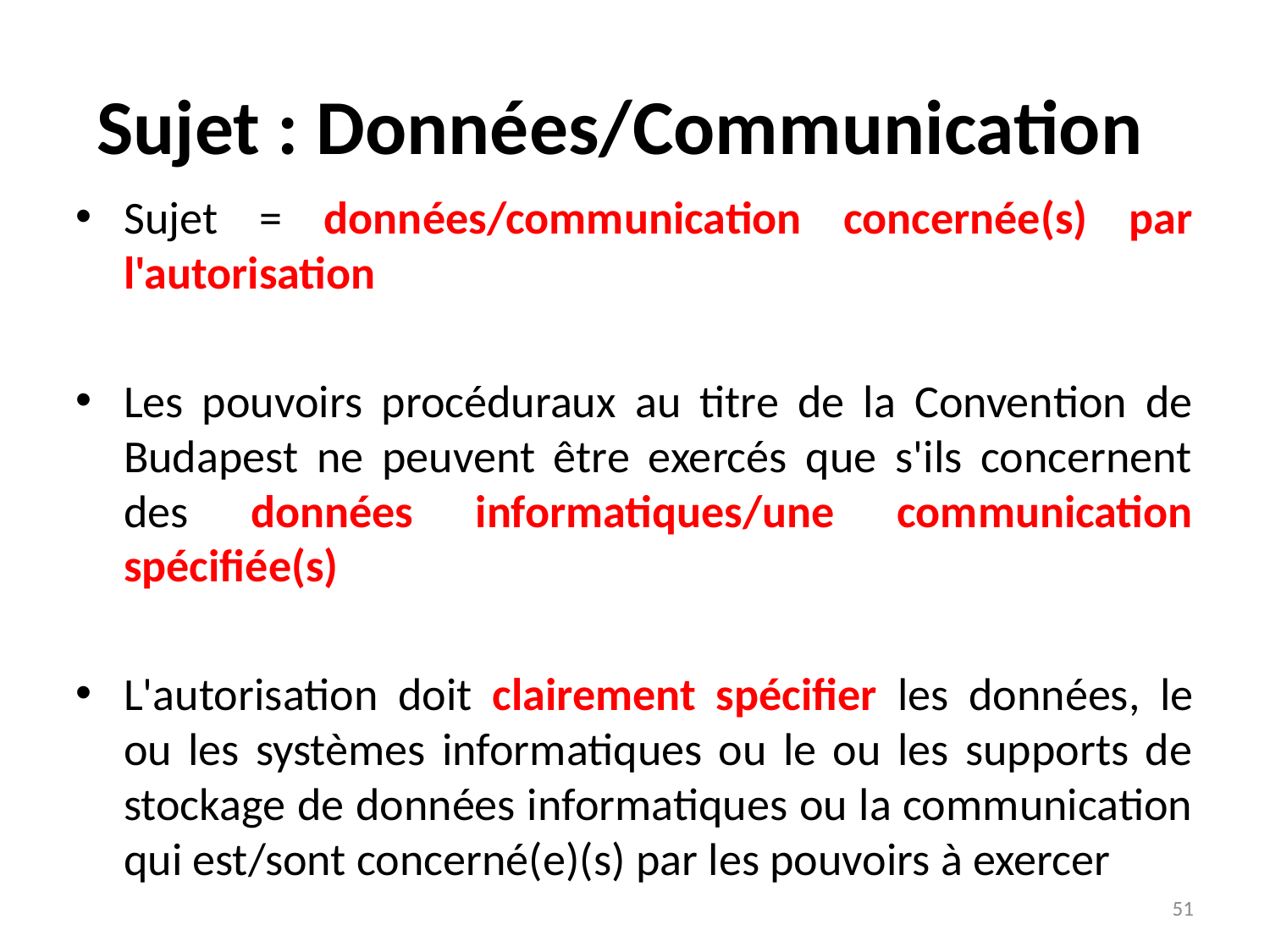

# Sujet : Données/Communication
Sujet = données/communication concernée(s) par l'autorisation

Les pouvoirs procéduraux au titre de la Convention de Budapest ne peuvent être exercés que s'ils concernent des données informatiques/une communication spécifiée(s)

L'autorisation doit clairement spécifier les données, le ou les systèmes informatiques ou le ou les supports de stockage de données informatiques ou la communication qui est/sont concerné(e)(s) par les pouvoirs à exercer
51